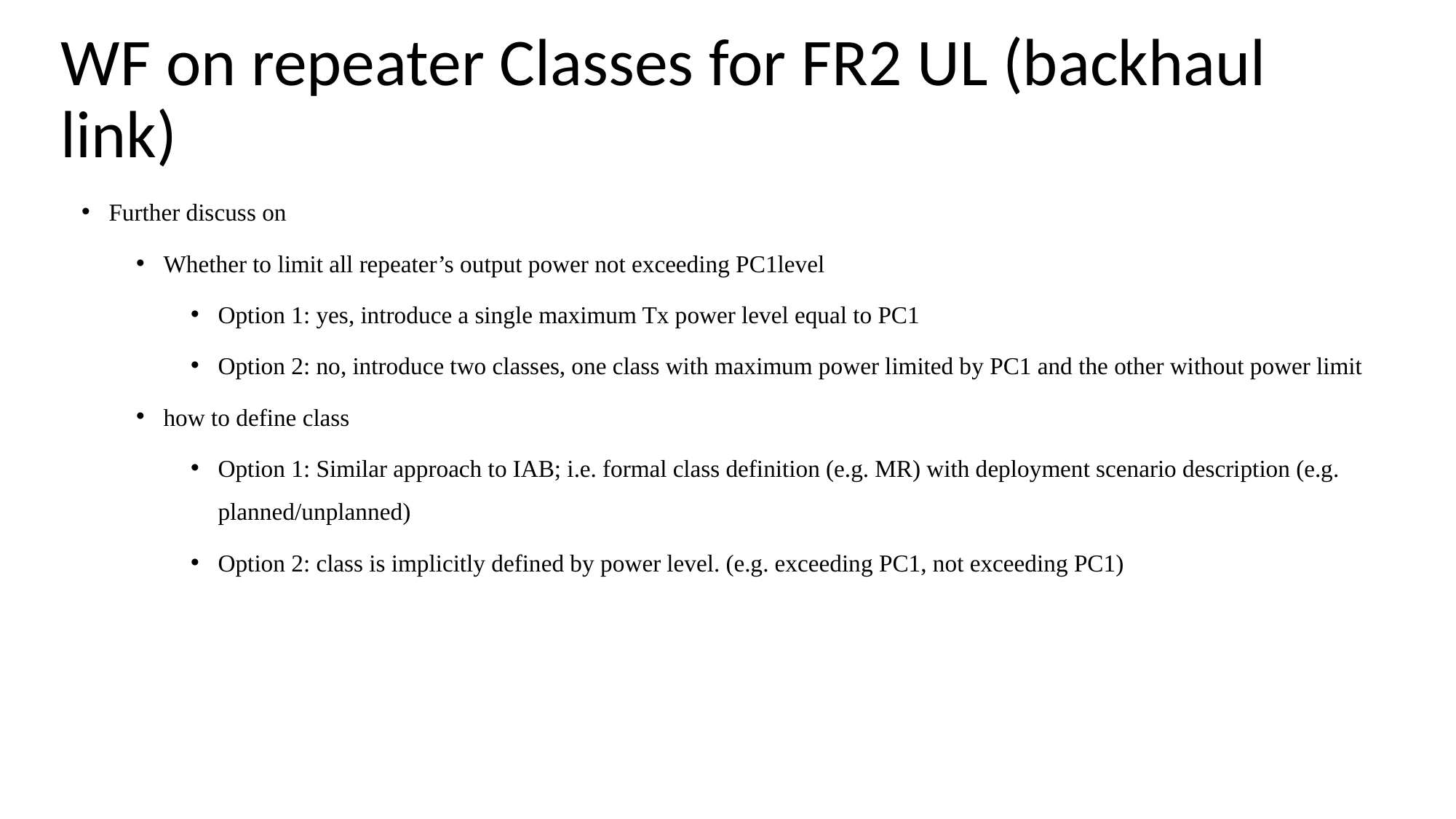

# WF on repeater Classes for FR2 UL (backhaul link)
Further discuss on
Whether to limit all repeater’s output power not exceeding PC1level
Option 1: yes, introduce a single maximum Tx power level equal to PC1
Option 2: no, introduce two classes, one class with maximum power limited by PC1 and the other without power limit
how to define class
Option 1: Similar approach to IAB; i.e. formal class definition (e.g. MR) with deployment scenario description (e.g. planned/unplanned)
Option 2: class is implicitly defined by power level. (e.g. exceeding PC1, not exceeding PC1)